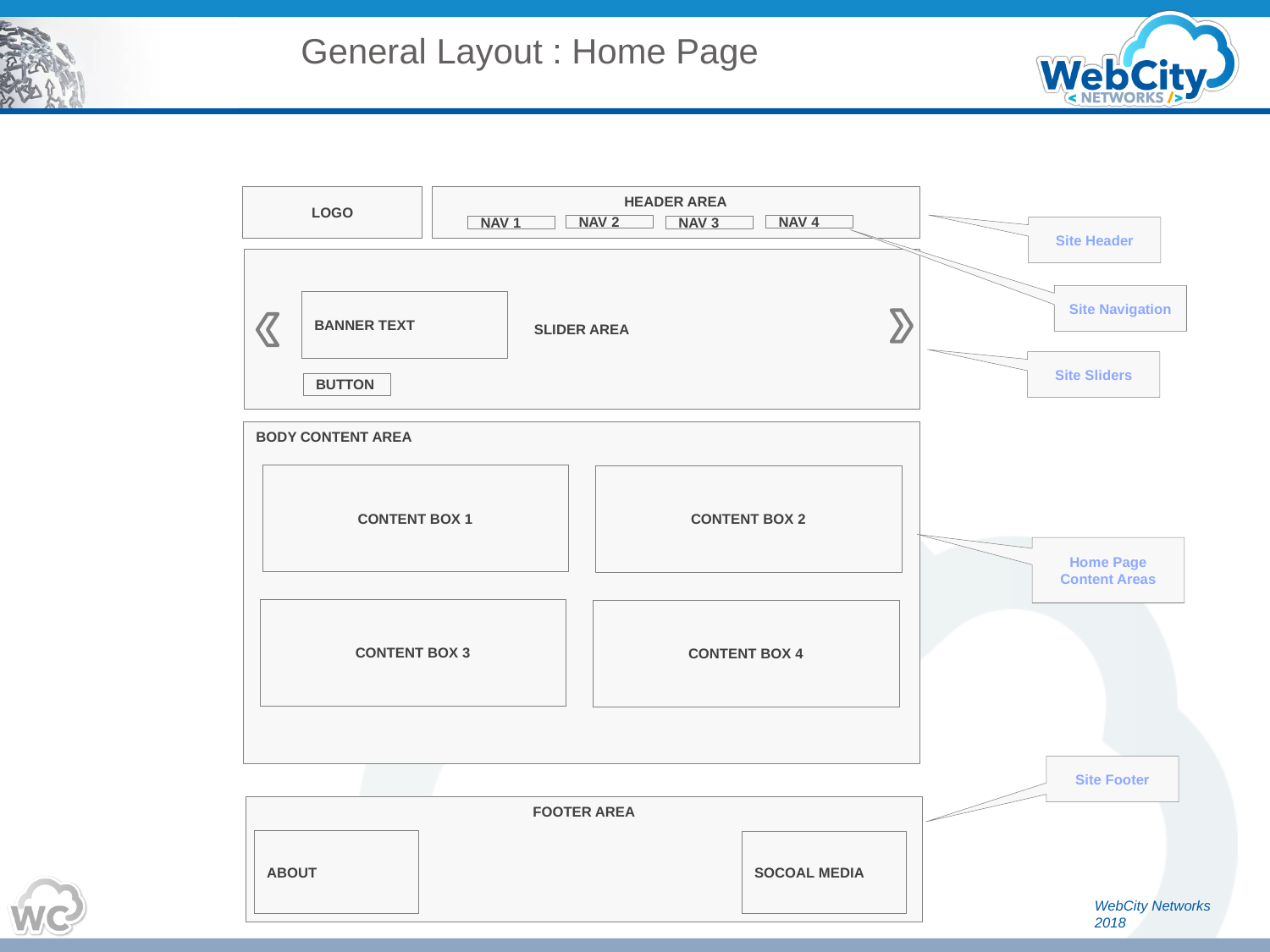

# General Layout : Home Page
LOGO
HEADER AREA
NAV 4
NAV 2
NAV 3
NAV 1
Site Header
SLIDER AREA
Site Navigation
BANNER TEXT

Site Sliders
BUTTON
BODY CONTENT AREA
CONTENT BOX 1
CONTENT BOX 2
Home Page Content Areas
CONTENT BOX 3
CONTENT BOX 4
Site Footer
FOOTER AREA
ABOUT
SOCOAL MEDIA